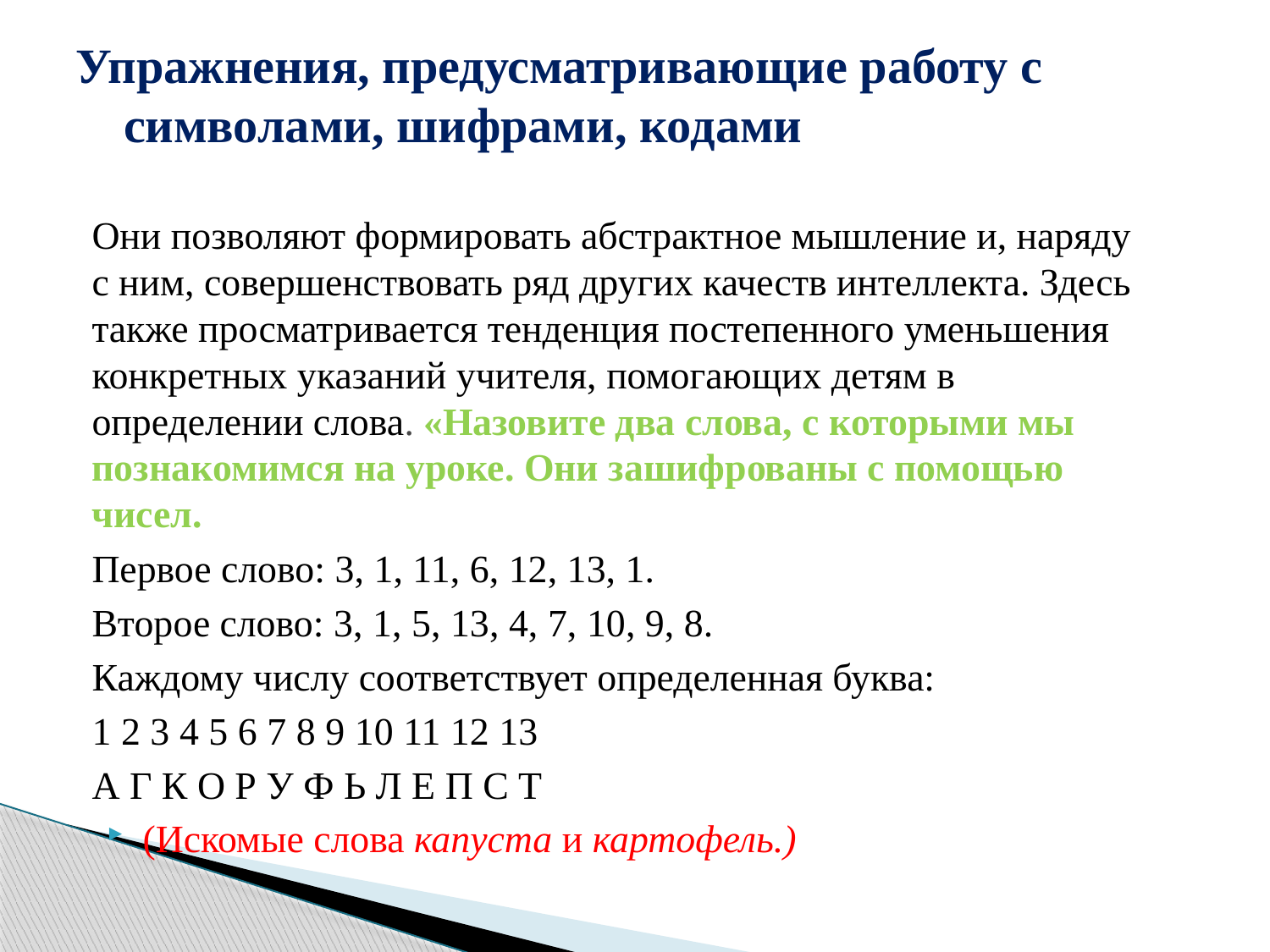

# Упражнения, предусматривающие работу с символами, шифрами, кодами
Они позволяют формировать абстрактное мышление и, наряду
с ним, совершенствовать ряд других качеств интеллекта. Здесь
также просматривается тенденция постепенного уменьшения
конкретных указаний учителя, помогающих детям в
определении слова. «Назовите два слова, с которыми мы
познакомимся на уроке. Они зашифрованы с помощью
чисел.
Первое слово: 3, 1, 11, 6, 12, 13, 1.
Второе слово: 3, 1, 5, 13, 4, 7, 10, 9, 8.
Каждому числу соответствует определенная буква:
1 2 3 4 5 6 7 8 9 10 11 12 13
А Г К О Р У Ф Ь Л Е П С Т
(Искомые слова капуста и картофель.)